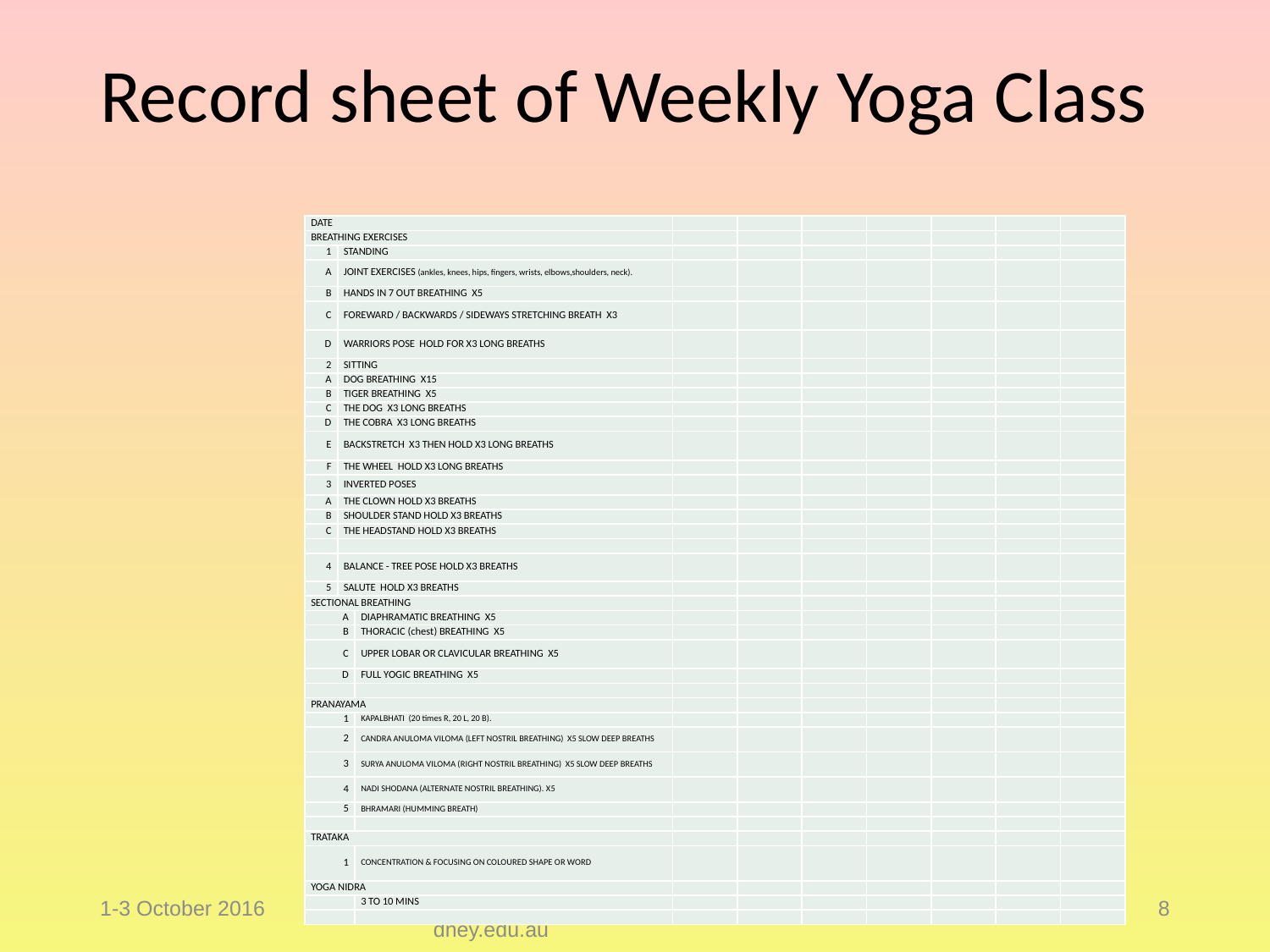

# Record sheet of Weekly Yoga Class
| DATE |  |  |  |  |  |  |  |  |  |
| --- | --- | --- | --- | --- | --- | --- | --- | --- | --- |
| BREATHING EXERCISES |  |  |  |  |  |  |  |  |  |
| 1 | STANDING |  |  |  |  |  |  |  |  |
| A | JOINT EXERCISES (ankles, knees, hips, fingers, wrists, elbows,shoulders, neck). |  |  |  |  |  |  |  |  |
| B | HANDS IN 7 OUT BREATHING X5 |  |  |  |  |  |  |  |  |
| C | FOREWARD / BACKWARDS / SIDEWAYS STRETCHING BREATH X3 |  |  |  |  |  |  |  |  |
| D | WARRIORS POSE HOLD FOR X3 LONG BREATHS |  |  |  |  |  |  |  |  |
| 2 | SITTING |  |  |  |  |  |  |  |  |
| A | DOG BREATHING X15 |  |  |  |  |  |  |  |  |
| B | TIGER BREATHING X5 |  |  |  |  |  |  |  |  |
| C | THE DOG X3 LONG BREATHS |  |  |  |  |  |  |  |  |
| D | THE COBRA X3 LONG BREATHS |  |  |  |  |  |  |  |  |
| E | BACKSTRETCH X3 THEN HOLD X3 LONG BREATHS |  |  |  |  |  |  |  |  |
| F | THE WHEEL HOLD X3 LONG BREATHS |  |  |  |  |  |  |  |  |
| 3 | INVERTED POSES |  |  |  |  |  |  |  |  |
| A | THE CLOWN HOLD X3 BREATHS |  |  |  |  |  |  |  |  |
| B | SHOULDER STAND HOLD X3 BREATHS |  |  |  |  |  |  |  |  |
| C | THE HEADSTAND HOLD X3 BREATHS |  |  |  |  |  |  |  |  |
|  |  |  |  |  |  |  |  |  |  |
| 4 | BALANCE - TREE POSE HOLD X3 BREATHS |  |  |  |  |  |  |  |  |
| 5 | SALUTE HOLD X3 BREATHS |  |  |  |  |  |  |  |  |
| SECTIONAL BREATHING |  |  |  |  |  |  |  |  |  |
| A |  | DIAPHRAMATIC BREATHING X5 |  |  |  |  |  |  |  |
| B |  | THORACIC (chest) BREATHING X5 |  |  |  |  |  |  |  |
| C |  | UPPER LOBAR OR CLAVICULAR BREATHING X5 |  |  |  |  |  |  |  |
| D |  | FULL YOGIC BREATHING X5 |  |  |  |  |  |  |  |
|  |  |  |  |  |  |  |  |  |  |
| PRANAYAMA |  |  |  |  |  |  |  |  |  |
| 1 |  | KAPALBHATI (20 times R, 20 L, 20 B). |  |  |  |  |  |  |  |
| 2 |  | CANDRA ANULOMA VILOMA (LEFT NOSTRIL BREATHING) X5 SLOW DEEP BREATHS |  |  |  |  |  |  |  |
| 3 |  | SURYA ANULOMA VILOMA (RIGHT NOSTRIL BREATHING) X5 SLOW DEEP BREATHS |  |  |  |  |  |  |  |
| 4 |  | NADI SHODANA (ALTERNATE NOSTRIL BREATHING). X5 |  |  |  |  |  |  |  |
| 5 |  | BHRAMARI (HUMMING BREATH) |  |  |  |  |  |  |  |
|  |  |  |  |  |  |  |  |  |  |
| TRATAKA |  |  |  |  |  |  |  |  |  |
| 1 |  | CONCENTRATION & FOCUSING ON COLOURED SHAPE OR WORD |  |  |  |  |  |  |  |
| YOGA NIDRA |  |  |  |  |  |  |  |  |  |
|  |  | 3 TO 10 MINS |  |  |  |  |  |  |  |
|  |  |  |  |  |  |  |  |  |  |
1-3 October 2016
Dr Pauline Jensen pauline.jensen@uni.sydney.edu.au
8